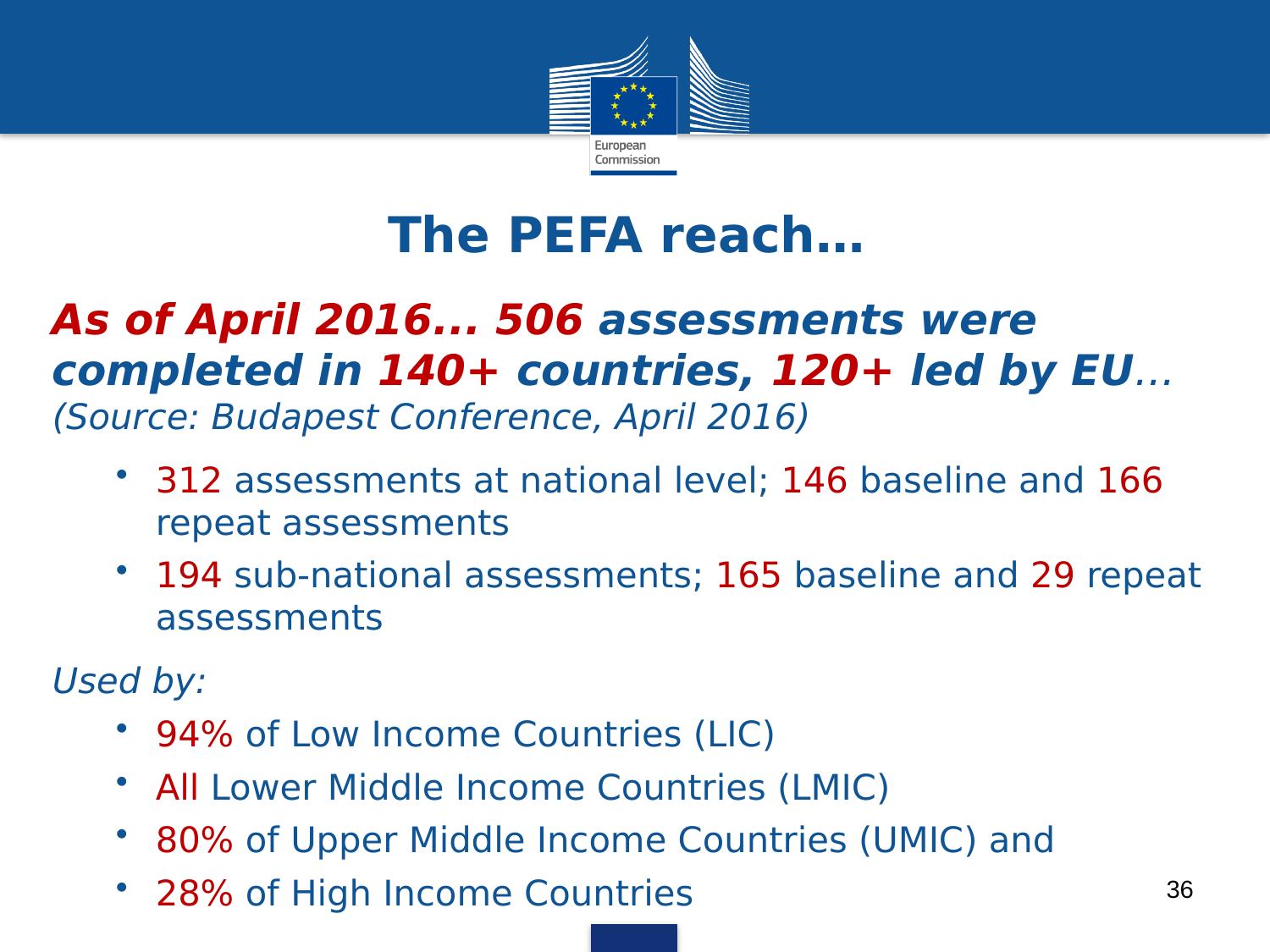

The PEFA reach…
As of April 2016... 506 assessments were completed in 140+ countries, 120+ led by EU...(Source: Budapest Conference, April 2016)
312 assessments at national level; 146 baseline and 166 repeat assessments
194 sub-national assessments; 165 baseline and 29 repeat assessments
Used by:
94% of Low Income Countries (LIC)
All Lower Middle Income Countries (LMIC)
80% of Upper Middle Income Countries (UMIC) and
28% of High Income Countries
36